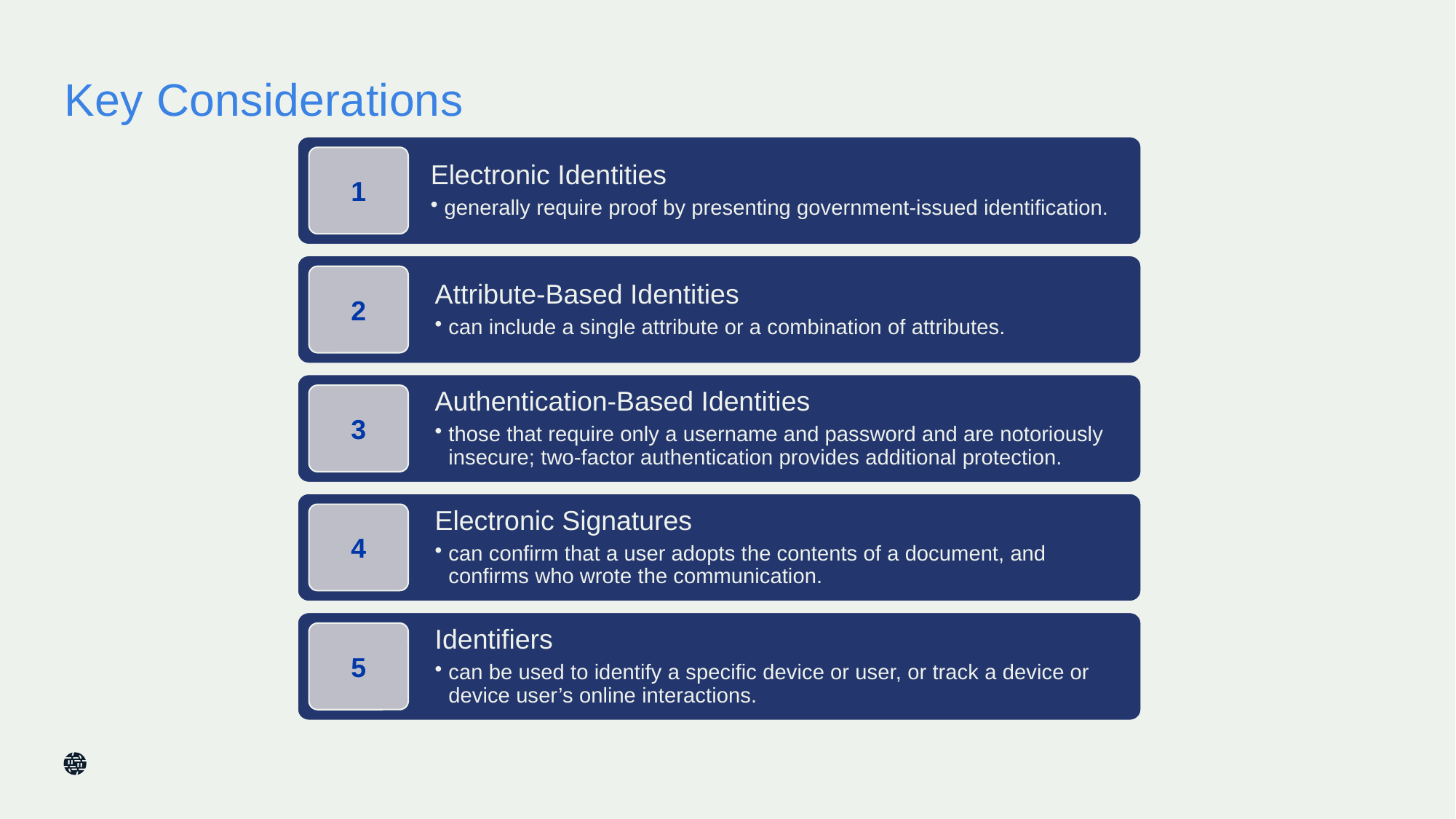

# Key Considerations
Electronic Identities
generally require proof by presenting government-issued identification.
1
Attribute-Based Identities
can include a single attribute or a combination of attributes.
2
Authentication-Based Identities
those that require only a username and password and are notoriously insecure; two-factor authentication provides additional protection.
3
Electronic Signatures
can confirm that a user adopts the contents of a document, and confirms who wrote the communication.
4
Identifiers
can be used to identify a specific device or user, or track a device or device user’s online interactions.
5